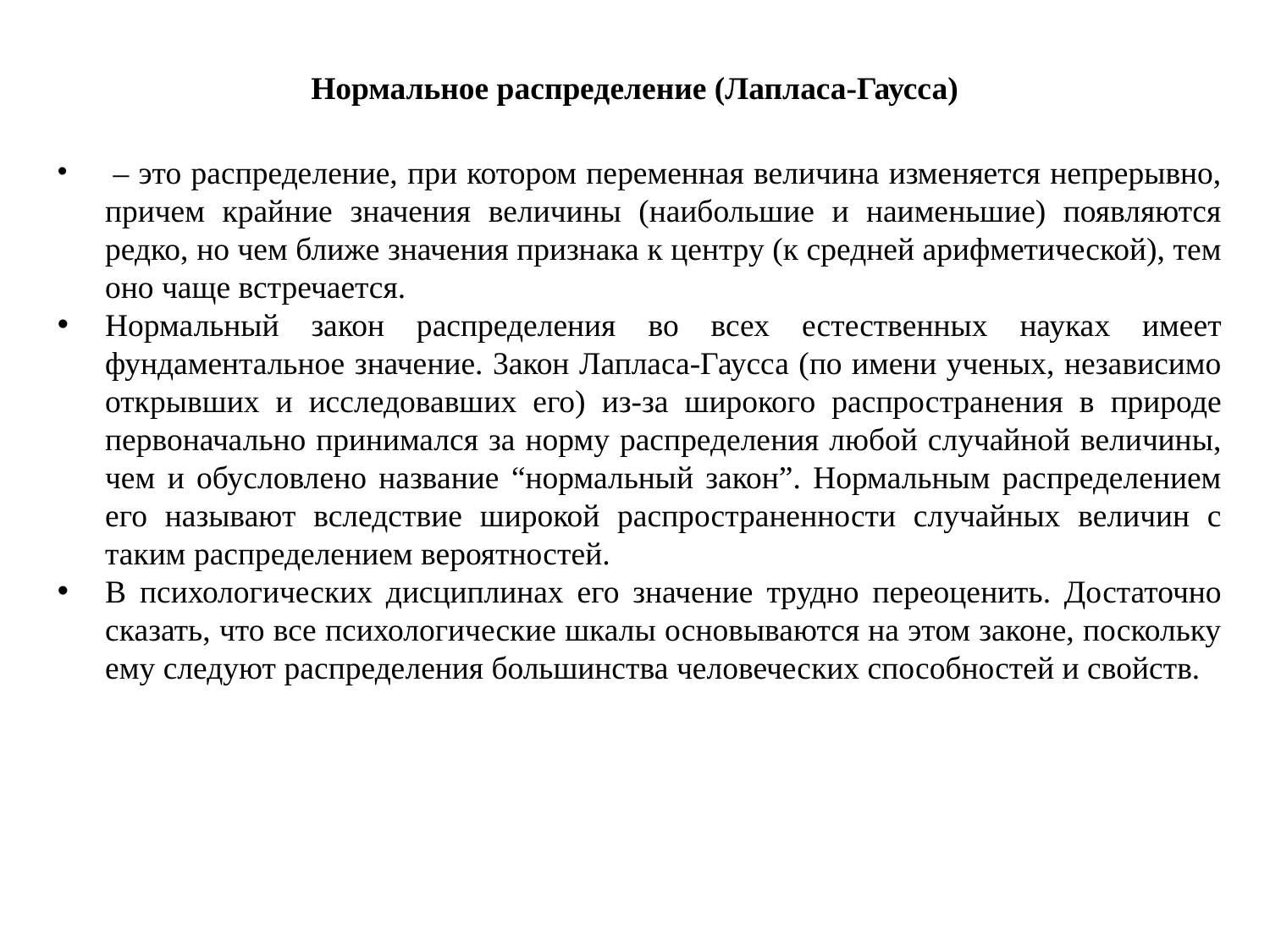

Нормальное распределение (Лапласа-Гаусса)
 – это распределение, при котором переменная величина изменяется непрерывно, причем крайние значения величины (наибольшие и наименьшие) появляются редко, но чем ближе значения признака к центру (к средней арифметической), тем оно чаще встречается.
Нормальный закон распределения во всех естественных науках имеет фундаментальное значение. 3акон Лапласа-Гаусса (по имени ученых, независимо открывших и исследовавших его) из-за широкого распространения в природе первоначально принимался за норму распределения любой случайной величины, чем и обусловлено название “нормальный закон”. Нормальным распределением его называют вследствие широкой распространенности случайных величин с таким распределением вероятностей.
В психологических дисциплинах его значение трудно переоценить. Достаточно сказать, что все психологические шкалы основываются на этом законе, поскольку ему следуют распределения большинства человеческих способностей и свойств.